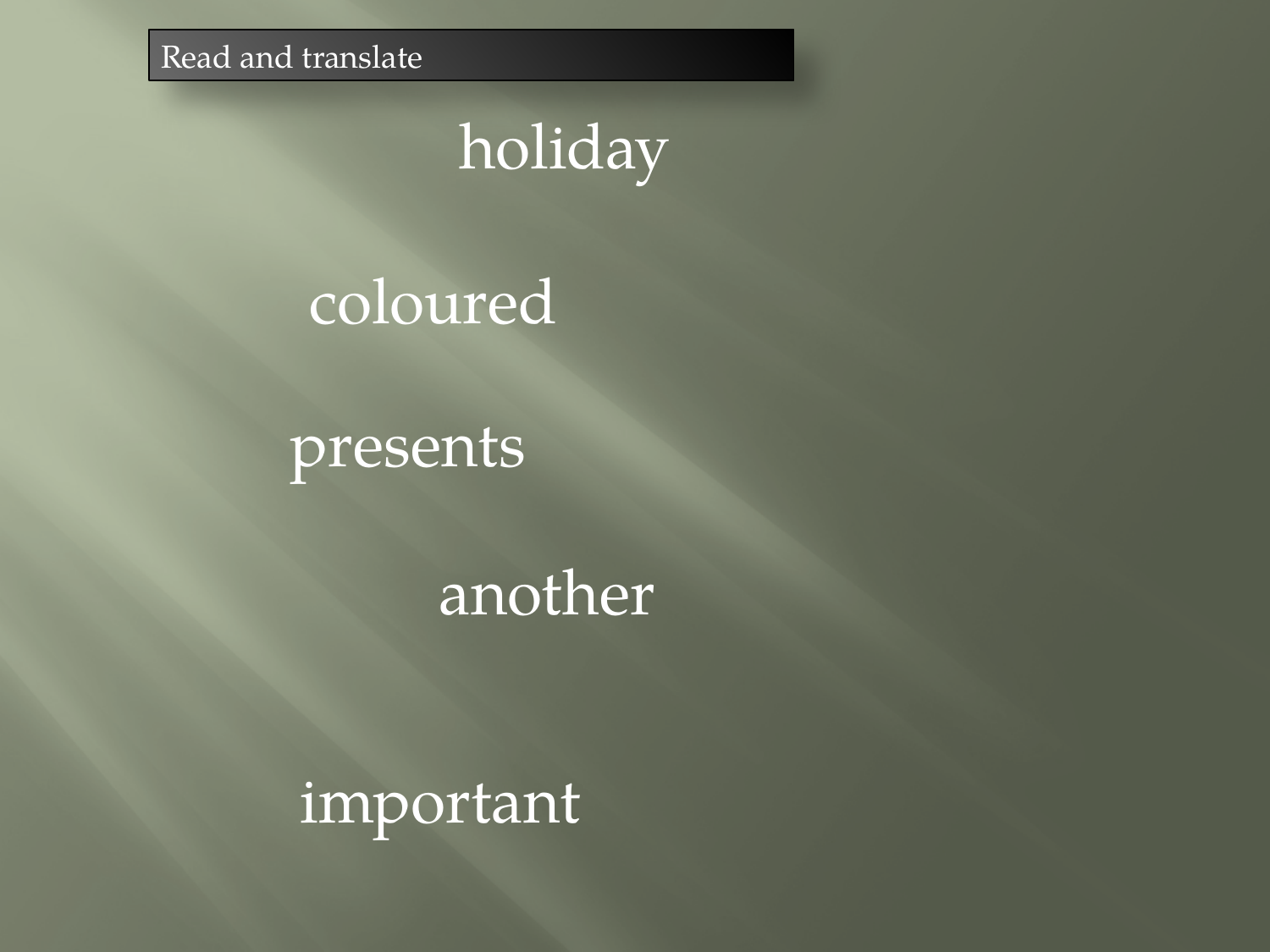

Read and translate
holiday
coloured
presents
another
important